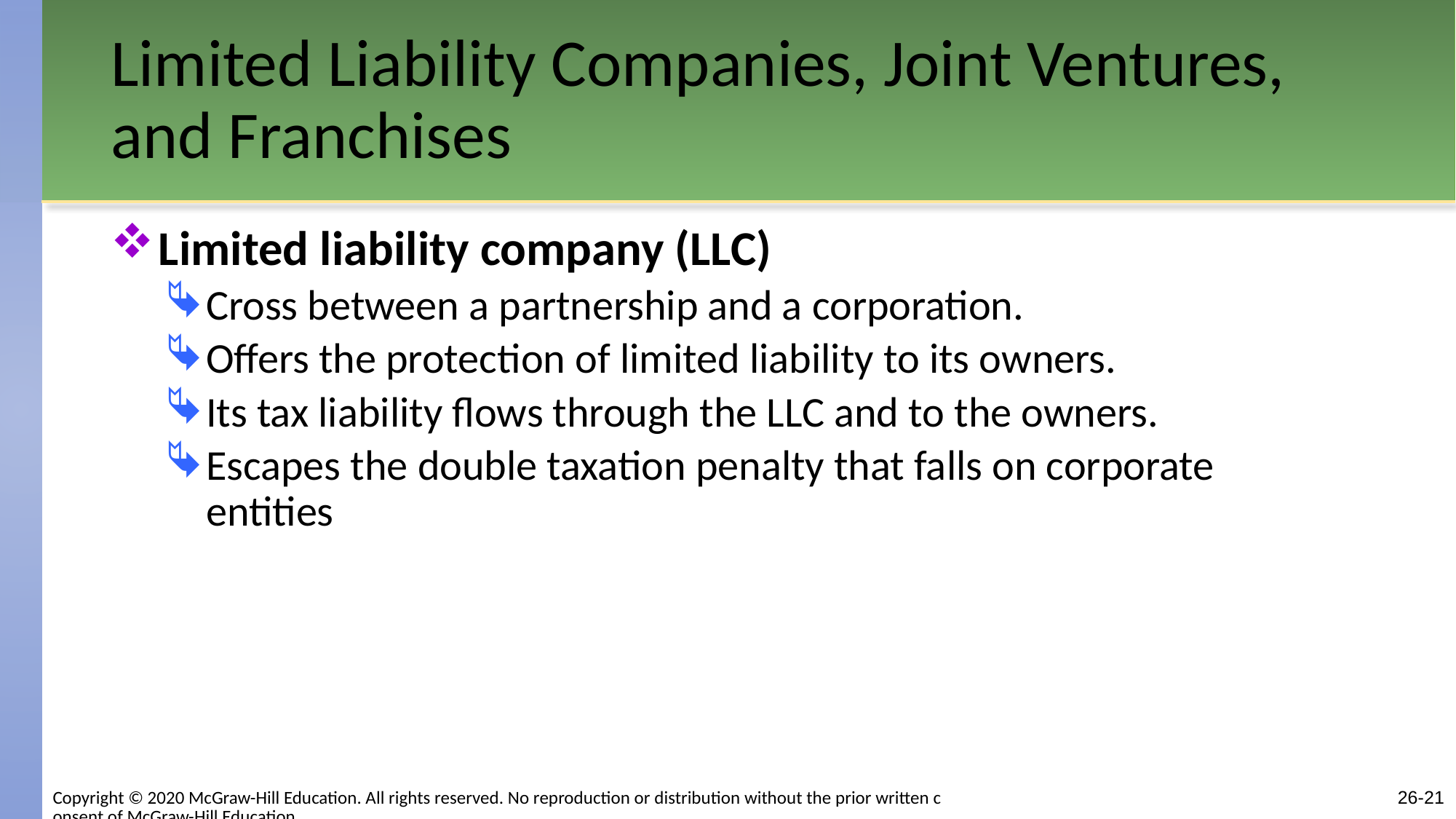

# Limited Liability Companies, Joint Ventures, and Franchises
Limited liability company (LLC)
Cross between a partnership and a corporation.
Offers the protection of limited liability to its owners.
Its tax liability flows through the LLC and to the owners.
Escapes the double taxation penalty that falls on corporate entities
Copyright © 2020 McGraw-Hill Education. All rights reserved. No reproduction or distribution without the prior written consent of McGraw-Hill Education.
26-21